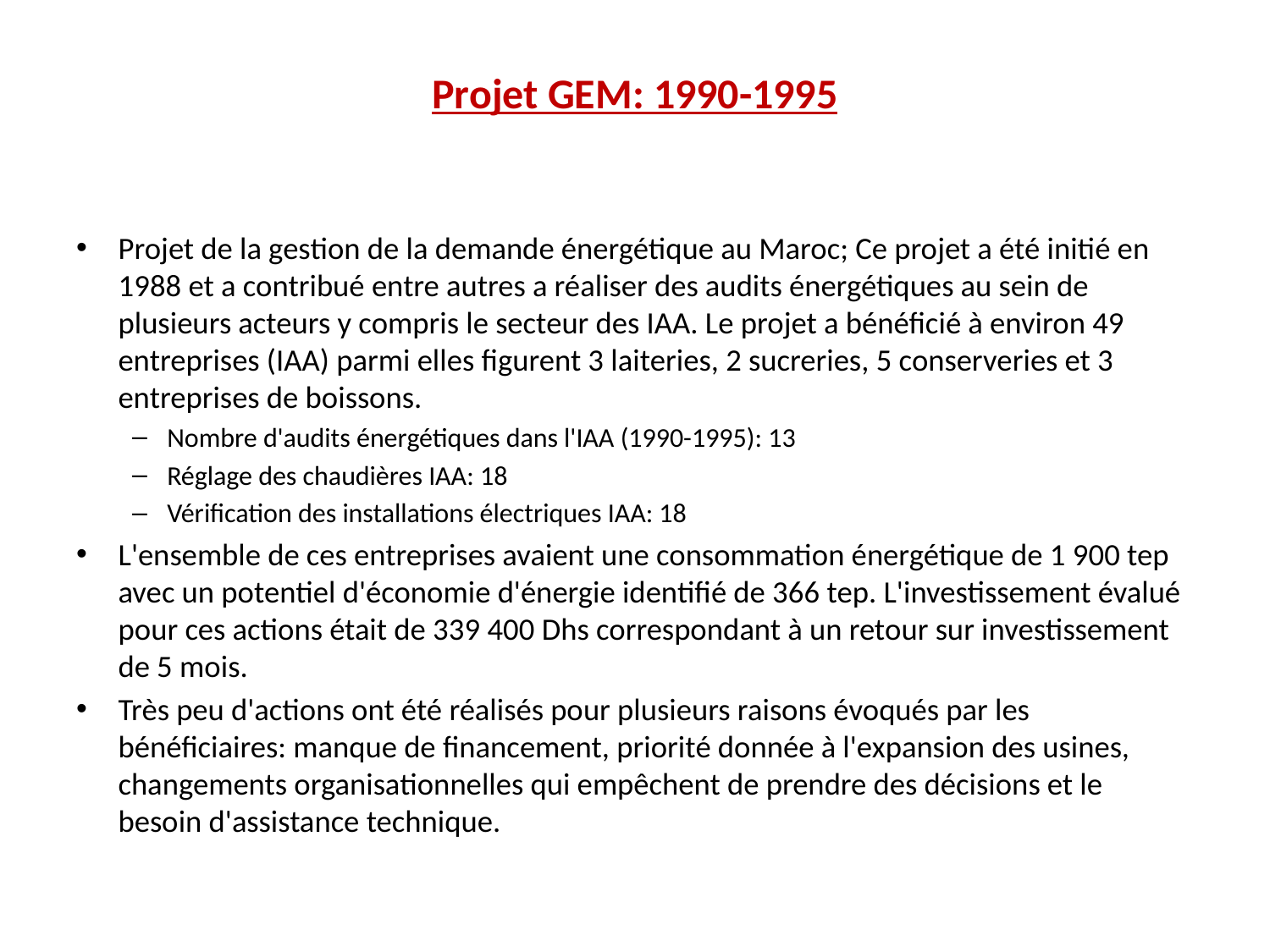

# Projet GEM: 1990-1995
Projet de la gestion de la demande énergétique au Maroc; Ce projet a été initié en 1988 et a contribué entre autres a réaliser des audits énergétiques au sein de plusieurs acteurs y compris le secteur des IAA. Le projet a bénéficié à environ 49 entreprises (IAA) parmi elles figurent 3 laiteries, 2 sucreries, 5 conserveries et 3 entreprises de boissons.
Nombre d'audits énergétiques dans l'IAA (1990-1995): 13
Réglage des chaudières IAA: 18
Vérification des installations électriques IAA: 18
L'ensemble de ces entreprises avaient une consommation énergétique de 1 900 tep avec un potentiel d'économie d'énergie identifié de 366 tep. L'investissement évalué pour ces actions était de 339 400 Dhs correspondant à un retour sur investissement de 5 mois.
Très peu d'actions ont été réalisés pour plusieurs raisons évoqués par les bénéficiaires: manque de financement, priorité donnée à l'expansion des usines, changements organisationnelles qui empêchent de prendre des décisions et le besoin d'assistance technique.